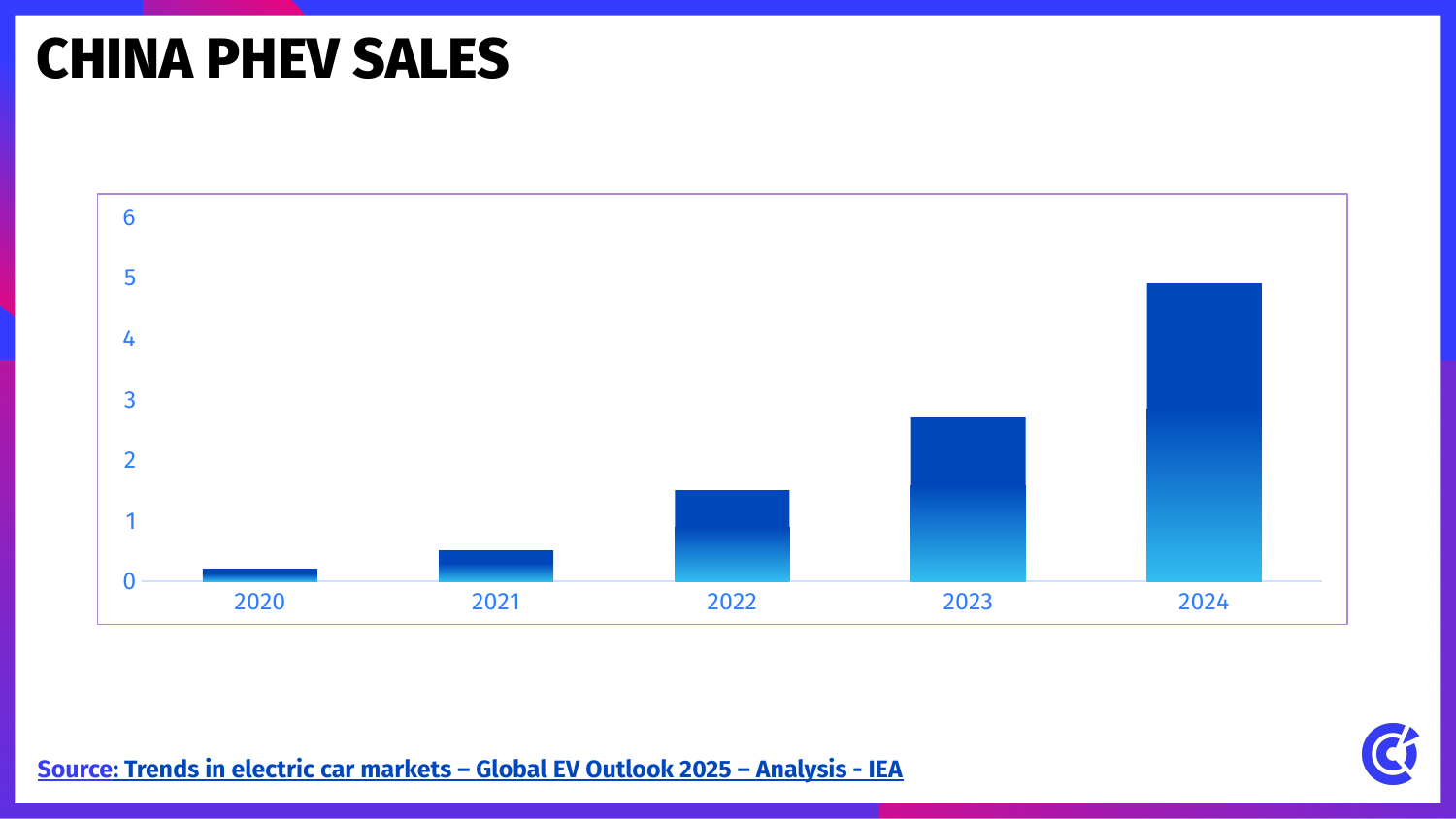

# China PHEV Sales

### Chart

| Category | China PHEV Sales |
|---|---|
| 2020 | 0.2 |
| 2021 | 0.5 |
| 2022 | 1.5 |
| 2023 | 2.7 |
| 2024 | 4.9 |
Source: Trends in electric car markets – Global EV Outlook 2025 – Analysis - IEA